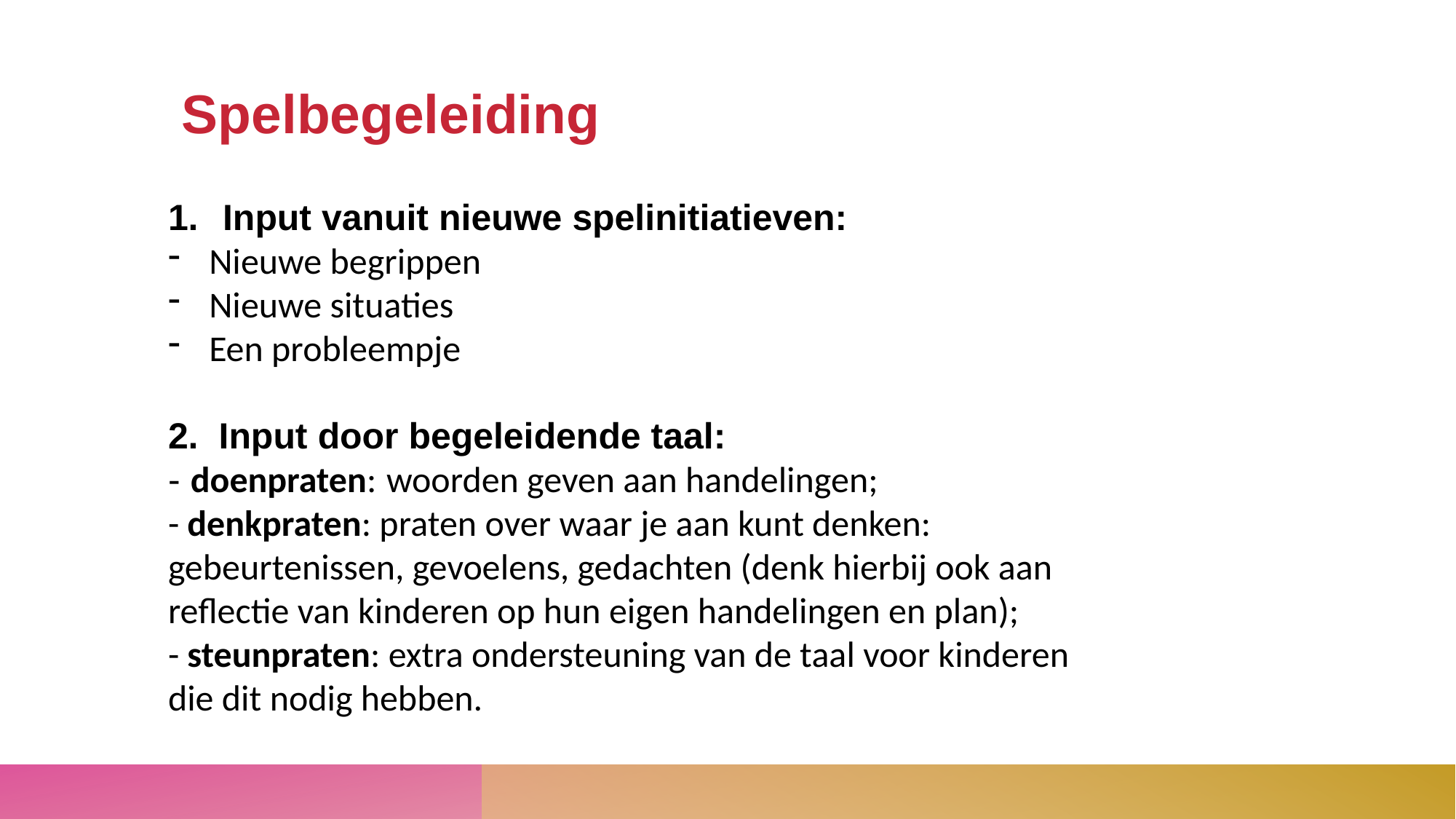

Spelbegeleiding

Input vanuit nieuwe spelinitiatieven:
Nieuwe begrippen
Nieuwe situaties
Een probleempje

2.  Input door begeleidende taal:
- doenpraten: 	woorden geven aan handelingen;
- denkpraten: praten over waar je aan kunt denken: gebeurtenissen, gevoelens, gedachten (denk hierbij ook aan reflectie van kinderen op hun eigen handelingen en plan);
- steunpraten: extra ondersteuning van de taal voor kinderen die dit nodig hebben.